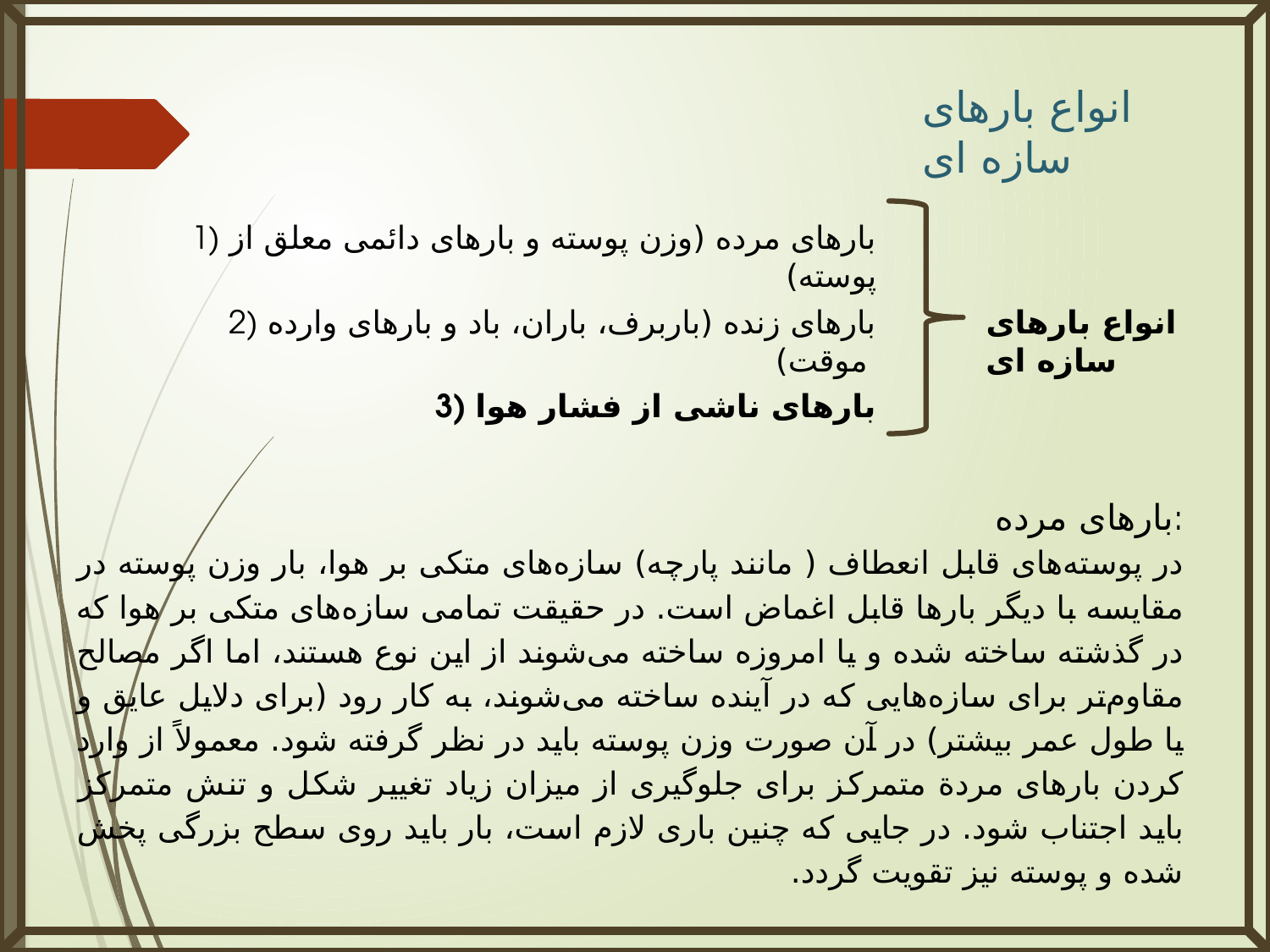

انواع بارهای سازه ای

1) بارهای مرده (وزن پوسته و بارهای دائمی معلق از پوسته)
2) بارهای زنده (باربرف، باران، باد و بارهای وارده موقت)
انواع بارهای سازه ای

3) بارهای ناشی از فشار هوا

بارهای مرده:
در پوسته‌های قابل انعطاف ( مانند پارچه) سازه‌های متکی بر هوا، بار وزن پوسته در مقایسه با دیگر بارها قابل اغماض است. در حقیقت تمامی سازه‌های متکی بر هوا که در گذشته ساخته شده و یا امروزه ساخته می‌شوند از این نوع هستند، اما اگر مصالح مقاوم‌تر برای سازه‌هایی که در آینده ساخته می‌شوند، به کار رود (برای دلایل عایق و یا طول عمر بیشتر) در آن صورت وزن پوسته باید در نظر گرفته شود. معمولاً از وارد کردن بارهای مردة متمرکز برای جلوگیری از میزان زیاد تغییر شکل و تنش متمرکز باید اجتناب شود. در جایی که چنین باری لازم است، بار باید روی سطح بزرگی پخش شده و پوسته نیز تقویت گردد.